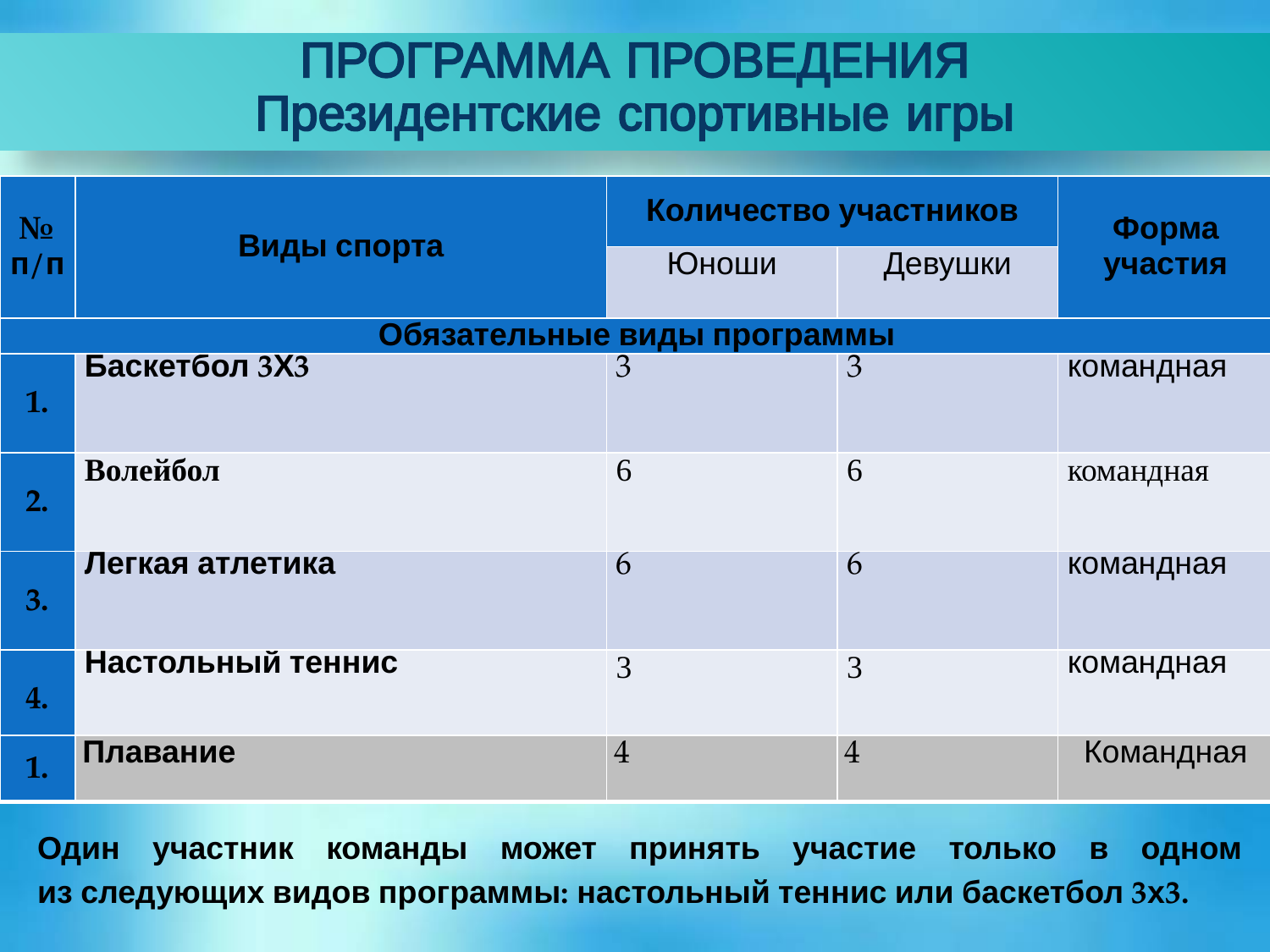

ПРОГРАММА ПРОВЕДЕНИЯ
Президентские спортивные игры

| № п/п | Виды спорта | Количество участников |  | Форма участия |
| --- | --- | --- | --- | --- |
|  |  | Юноши | Девушки |  |
| Обязательные виды программы |  |  |  |  |
| 1. | Баскетбол 3Х3 | 3 | 3 | командная |
| 2. | Волейбол | 6 | 6 | командная |
| 3. | Легкая атлетика | 6 | 6 | командная |
| 4. | Настольный теннис | 3 | 3 | командная |
| Дополнительные виды программы |  |  |  |  |
| 1. | Плавание | 4 | 4 | Командная |
| --- | --- | --- | --- | --- |
Один участник команды может принять участие только в одном из следующих видов программы: настольный теннис или баскетбол 3х3.